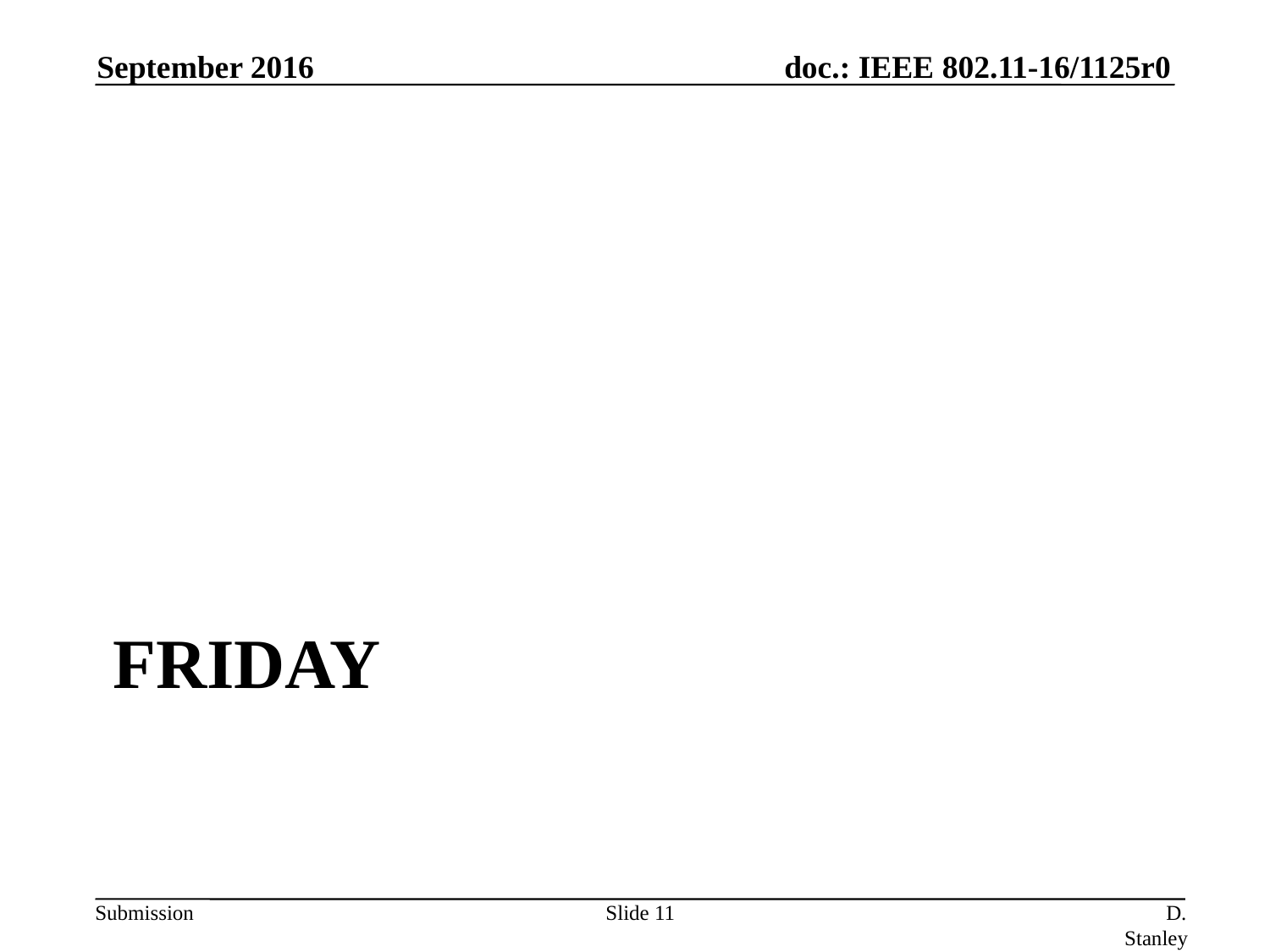

September 2016

# Friday
Slide 11
D. Stanley, HP Enterprise